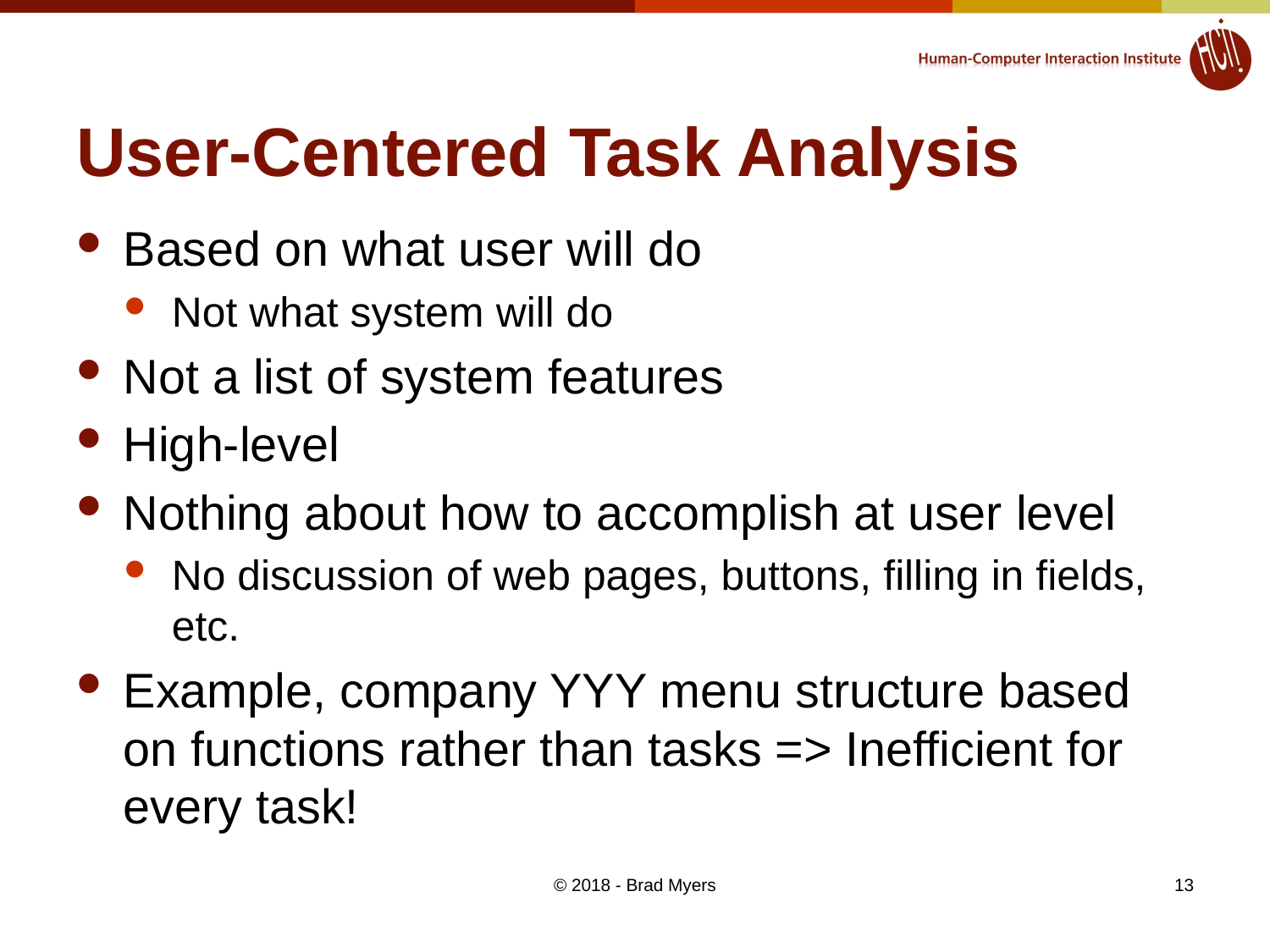

# User-Centered Task Analysis
Based on what user will do
Not what system will do
Not a list of system features
High-level
Nothing about how to accomplish at user level
No discussion of web pages, buttons, filling in fields, etc.
Example, company YYY menu structure based on functions rather than tasks => Inefficient for every task!
© 2018 - Brad Myers
13